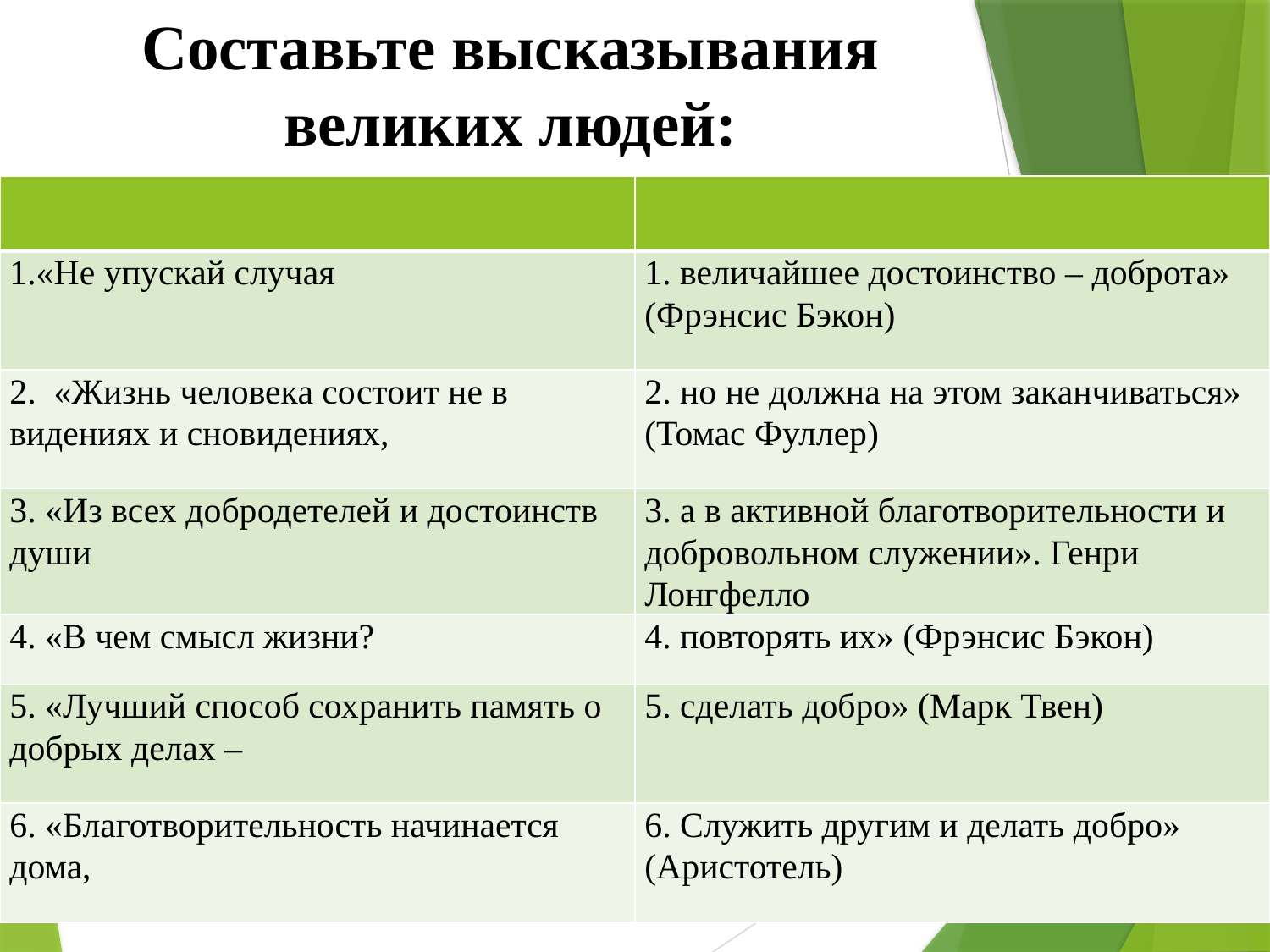

# Составьте высказывания великих людей:
|  |  |
| --- | --- |
| 1.«Не упускай случая | 1. величайшее достоинство – доброта» (Фрэнсис Бэкон) |
| 2.  «Жизнь человека состоит не в видениях и сновидениях, | 2. но не должна на этом заканчиваться» (Томас Фуллер) |
| 3. «Из всех добродетелей и достоинств души | 3. а в активной благотворительности и добровольном служении». Генри Лонгфелло |
| 4. «В чем смысл жизни? | 4. повторять их» (Фрэнсис Бэкон) |
| 5. «Лучший способ сохранить память о добрых делах – | 5. сделать добро» (Марк Твен) |
| 6. «Благотворительность начинается дома, | 6. Служить другим и делать добро» (Аристотель) |